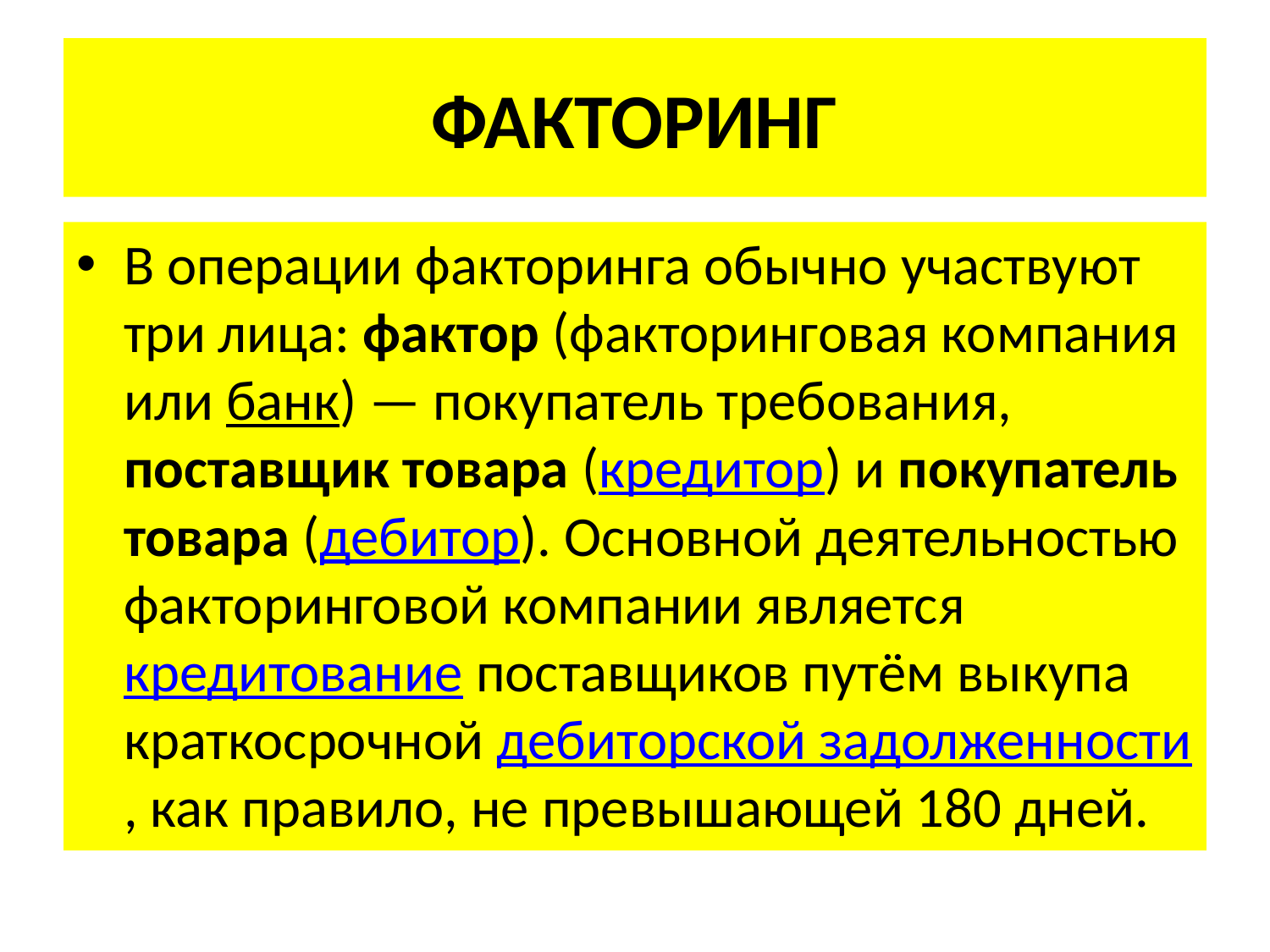

# ФАКТОРИНГ
В операции факторинга обычно участвуют три лица: фактор (факторинговая компания или банк) — покупатель требования, поставщик товара (кредитор) и покупатель товара (дебитор). Основной деятельностью факторинговой компании является кредитование поставщиков путём выкупа краткосрочной дебиторской задолженности, как правило, не превышающей 180 дней.